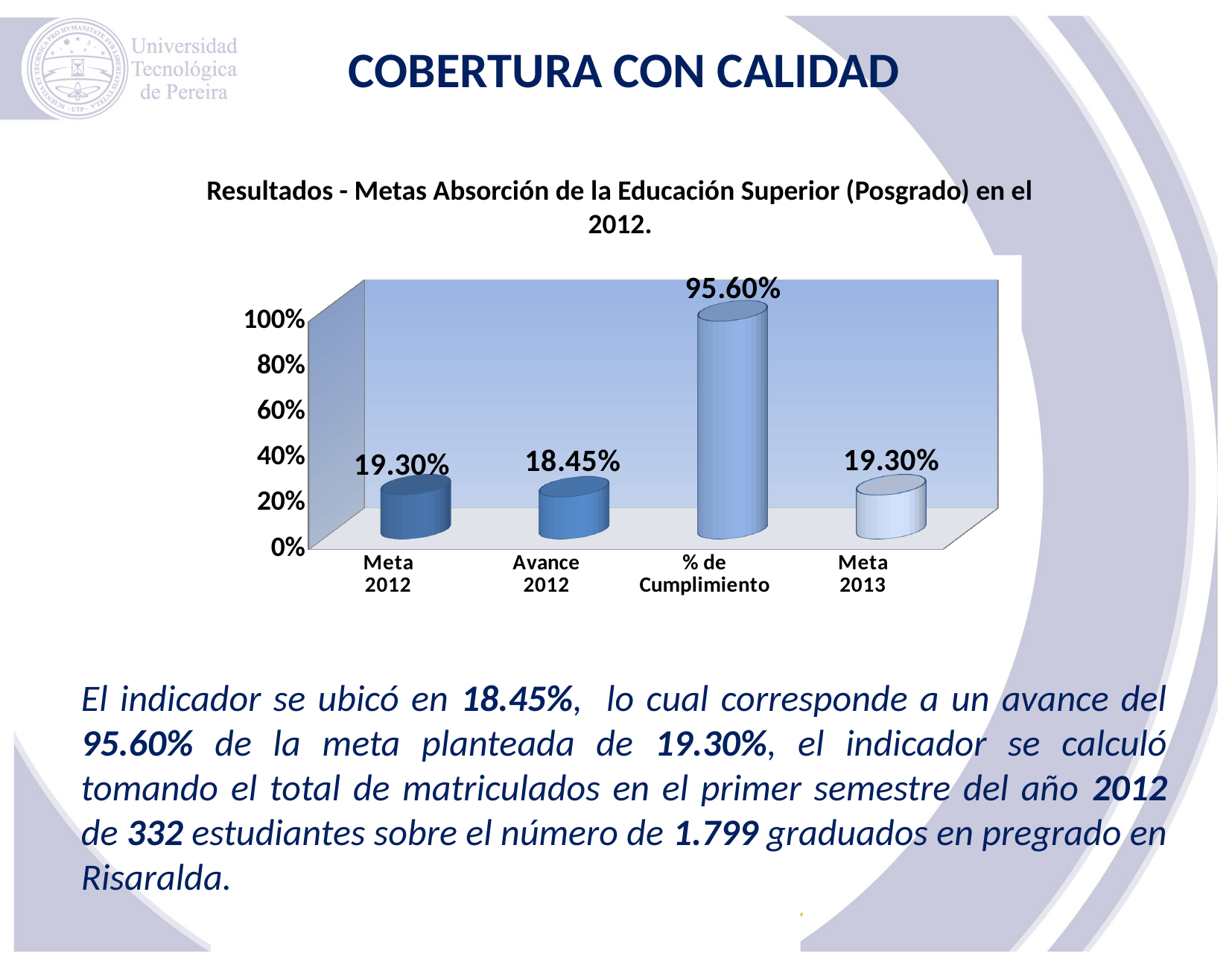

COBERTURA CON CALIDAD
Resultados - Metas Absorción de la Educación Superior (Posgrado) en el 2012.

[unsupported chart]

El indicador se ubicó en 18.45%,  lo cual corresponde a un avance del 95.60% de la meta planteada de 19.30%, el indicador se calculó tomando el total de matriculados en el primer semestre del año 2012 de 332 estudiantes sobre el número de 1.799 graduados en pregrado en Risaralda.